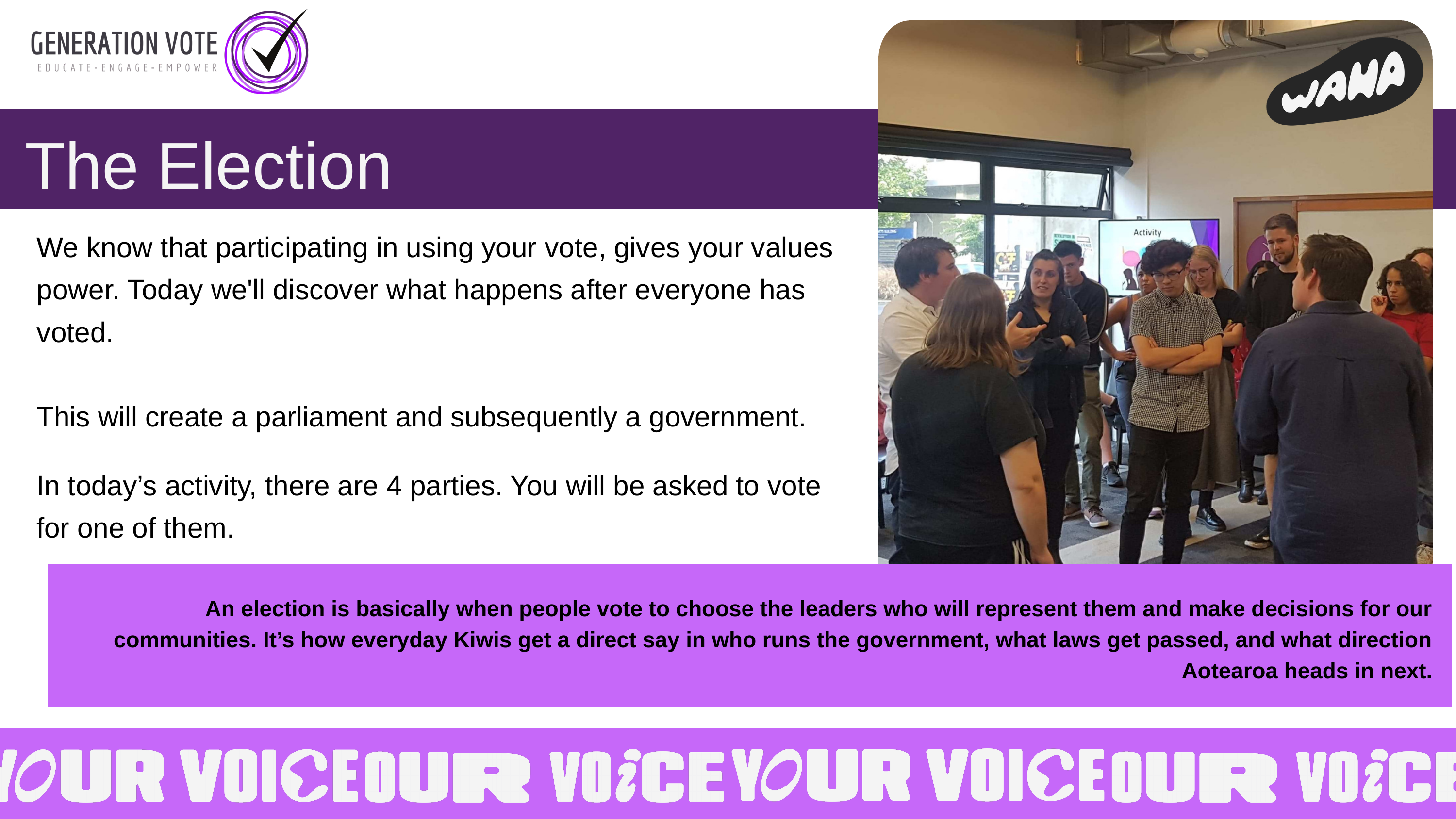

The Election
We know that participating in using your vote, gives your values power. Today we'll discover what happens after everyone has voted.

This will create a parliament and subsequently a government.
In today’s activity, there are 4 parties. You will be asked to vote for one of them.

An election is basically when people vote to choose the leaders who will represent them and make decisions for our communities. It’s how everyday Kiwis get a direct say in who runs the government, what laws get passed, and what direction Aotearoa heads in next.